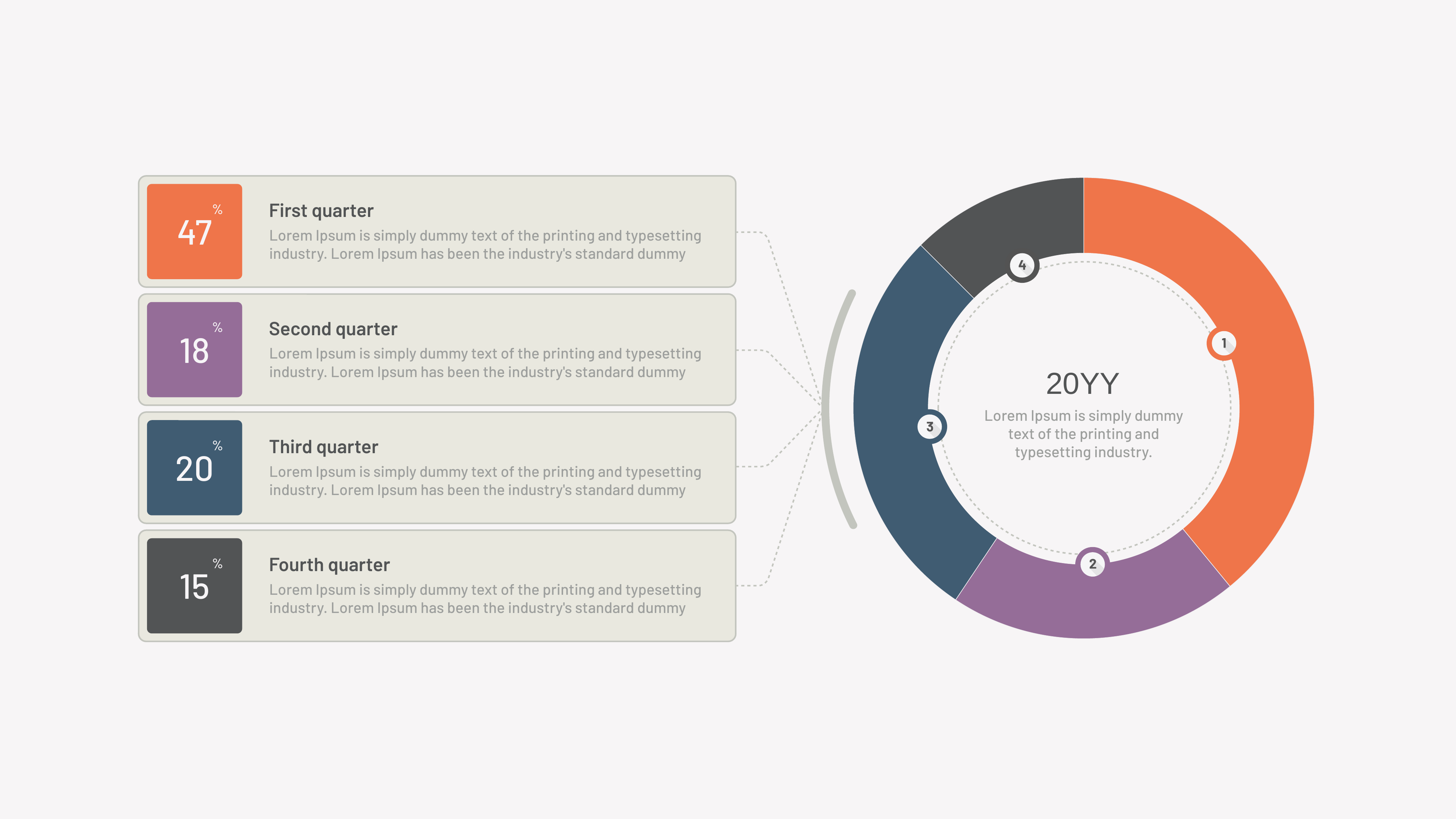

### Chart

| Category | Region 1 |
|---|---|
| First Quarter | 250.0 |
| Second Quarter | 130.0 |
| Third Quarter | 180.0 |
| Fourth Quarter | 80.0 |

First quarter
%
47
Lorem Ipsum is simply dummy text of the printing and typesetting industry. Lorem Ipsum has been the industry's standard dummy

Second quarter
%
18

Lorem Ipsum is simply dummy text of the printing and typesetting industry. Lorem Ipsum has been the industry's standard dummy

20YY

Lorem Ipsum is simply dummy text of the printing and typesetting industry.

Third quarter
%
20
Lorem Ipsum is simply dummy text of the printing and typesetting industry. Lorem Ipsum has been the industry's standard dummy

Fourth quarter
%
15
Lorem Ipsum is simply dummy text of the printing and typesetting industry. Lorem Ipsum has been the industry's standard dummy